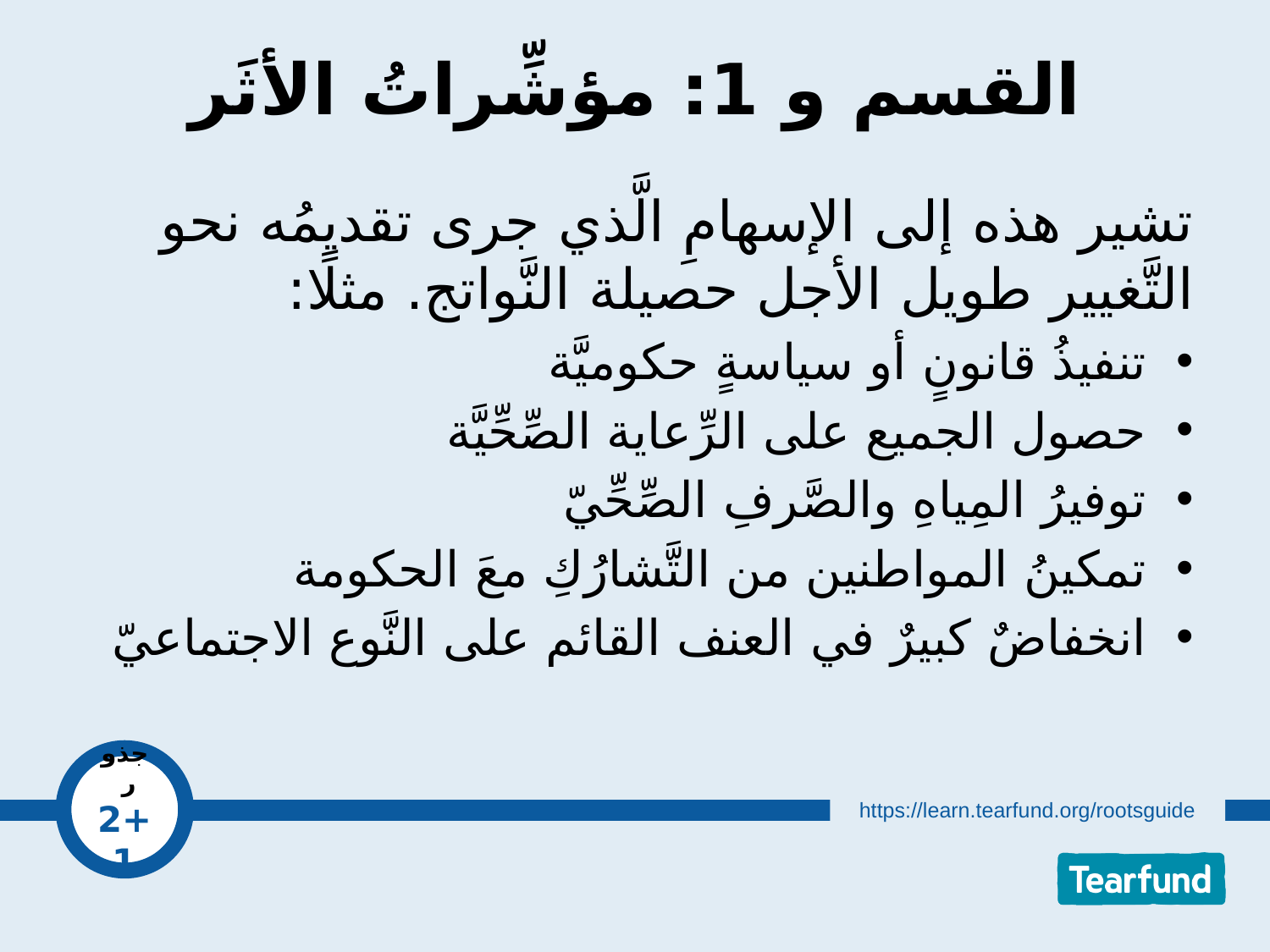

# القسم و 1: مؤشِّراتُ الأثَر
تشير هذه إلى الإسهامِ الَّذي جرى تقديمُه نحو التَّغيير طويل الأجل حصيلة النَّواتج. مثلًا:
تنفيذُ قانونٍ أو سياسةٍ حكوميَّة
حصول الجميع على الرِّعاية الصِّحِّيَّة
توفيرُ المِياهِ والصَّرفِ الصِّحِّيّ
تمكينُ المواطنين من التَّشارُكِ معَ الحكومة
انخفاضٌ كبيرٌ في العنف القائم على النَّوع الاجتماعيّ